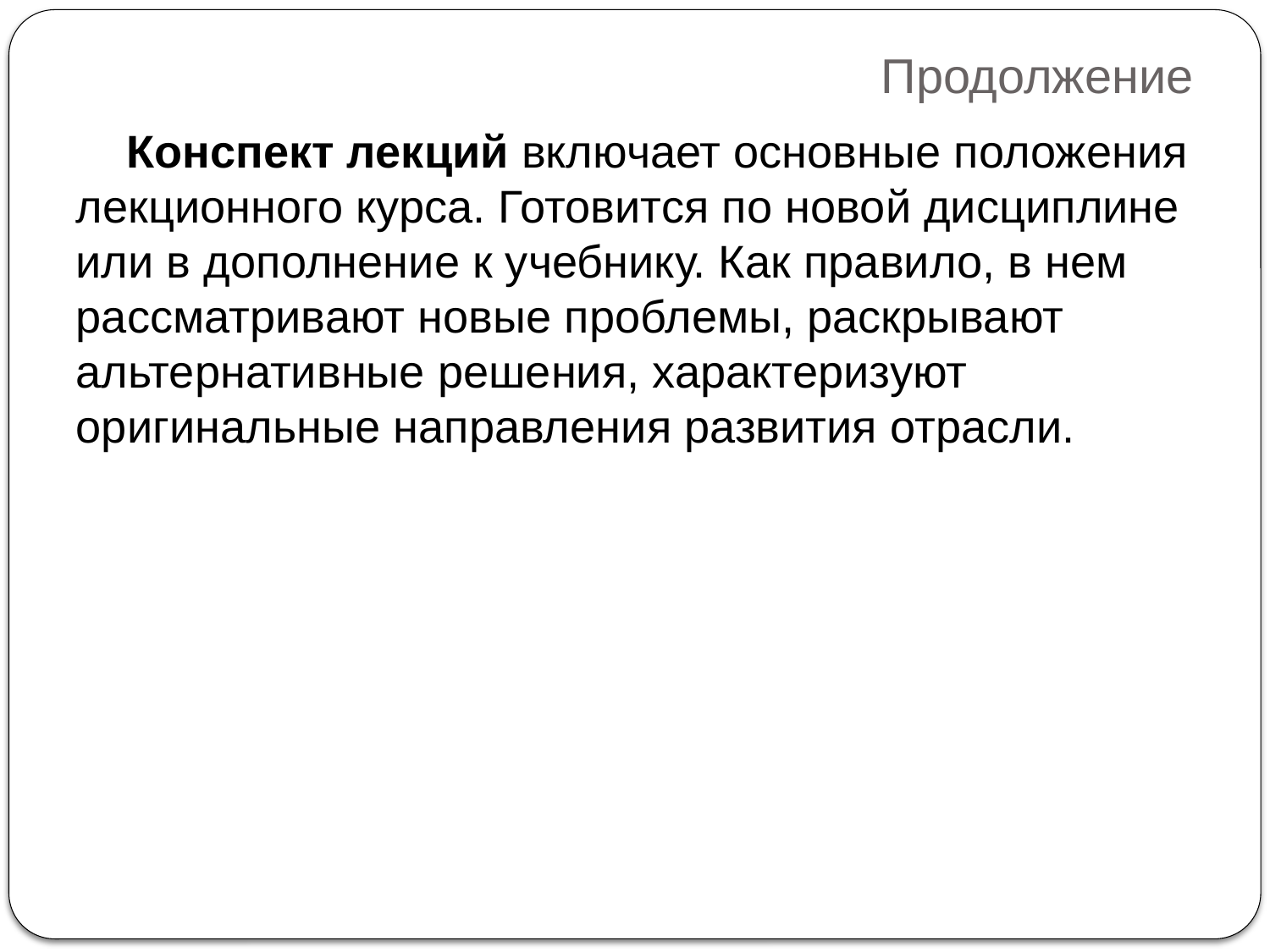

# Продолжение
Конспект лекций включает основные положения лекционного курса. Готовится по новой дисциплине или в дополнение к учебнику. Как правило, в нем рассматривают новые проблемы, раскрывают альтернативные решения, характеризуют оригинальные направления развития отрасли.